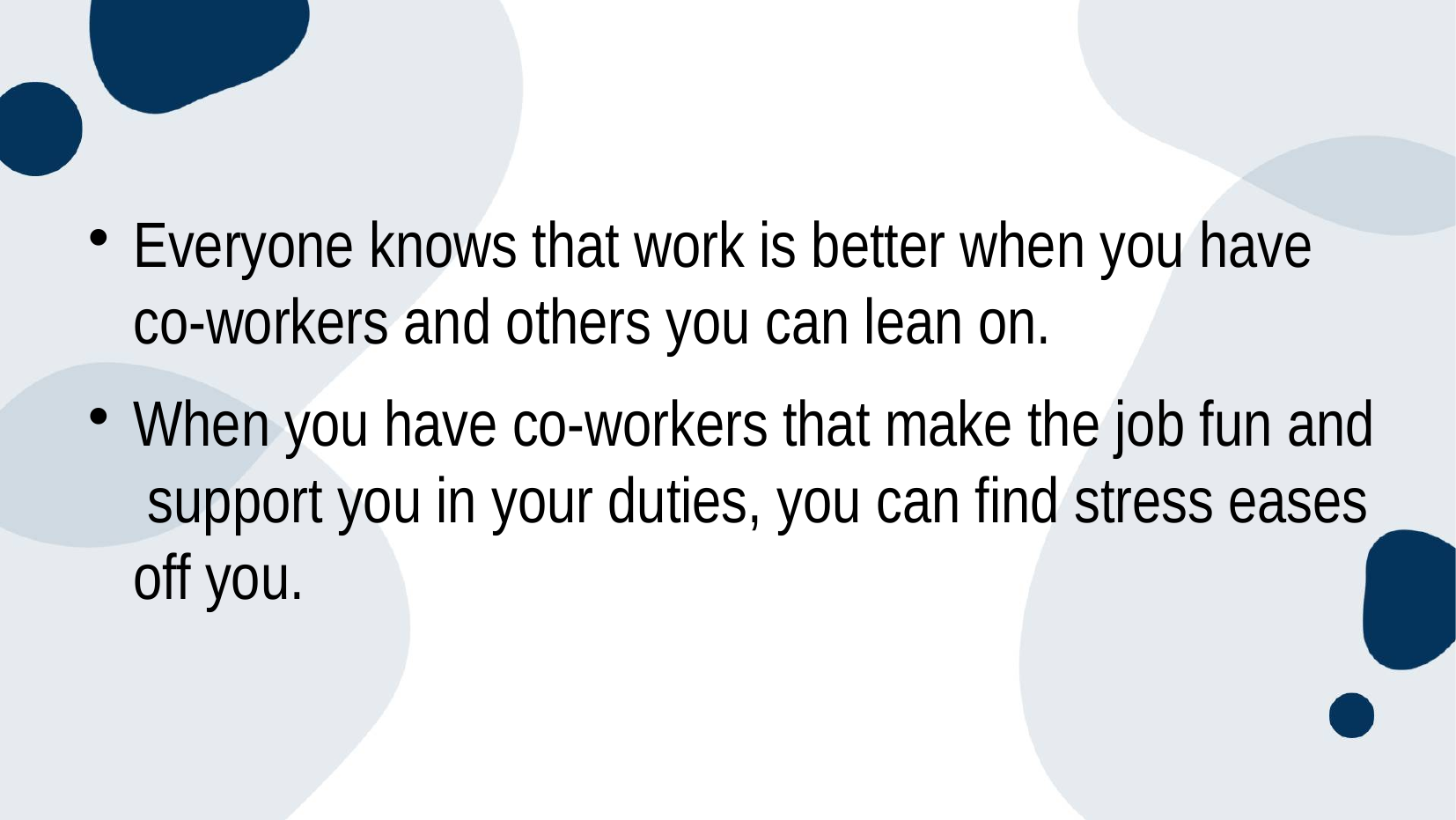

Everyone knows that work is better when you have co-workers and others you can lean on.
When you have co-workers that make the job fun and  support you in your duties, you can find stress eases off you.